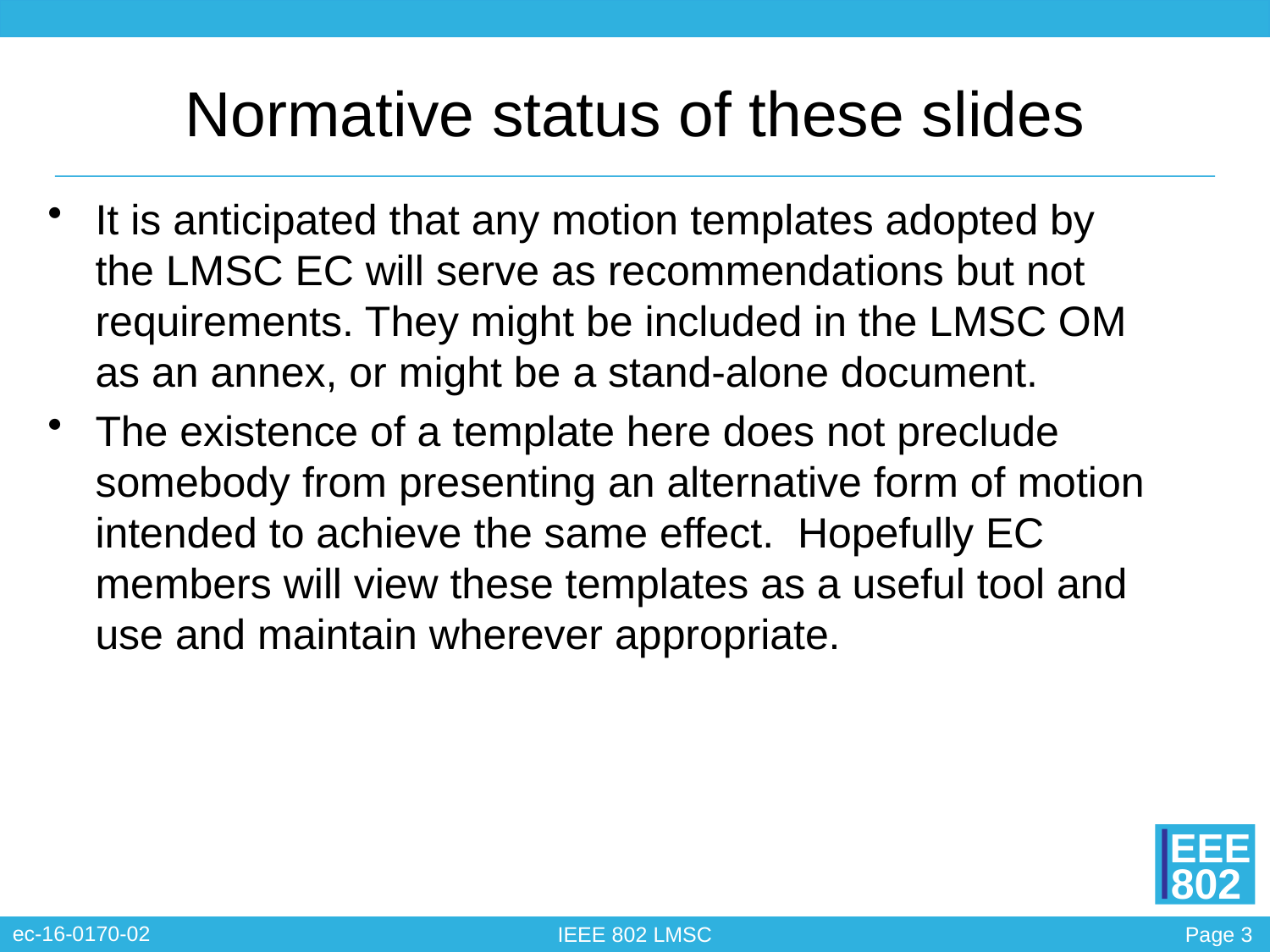

# Normative status of these slides
It is anticipated that any motion templates adopted by the LMSC EC will serve as recommendations but not requirements. They might be included in the LMSC OM as an annex, or might be a stand-alone document.
The existence of a template here does not preclude somebody from presenting an alternative form of motion intended to achieve the same effect.  Hopefully EC members will view these templates as a useful tool and use and maintain wherever appropriate.